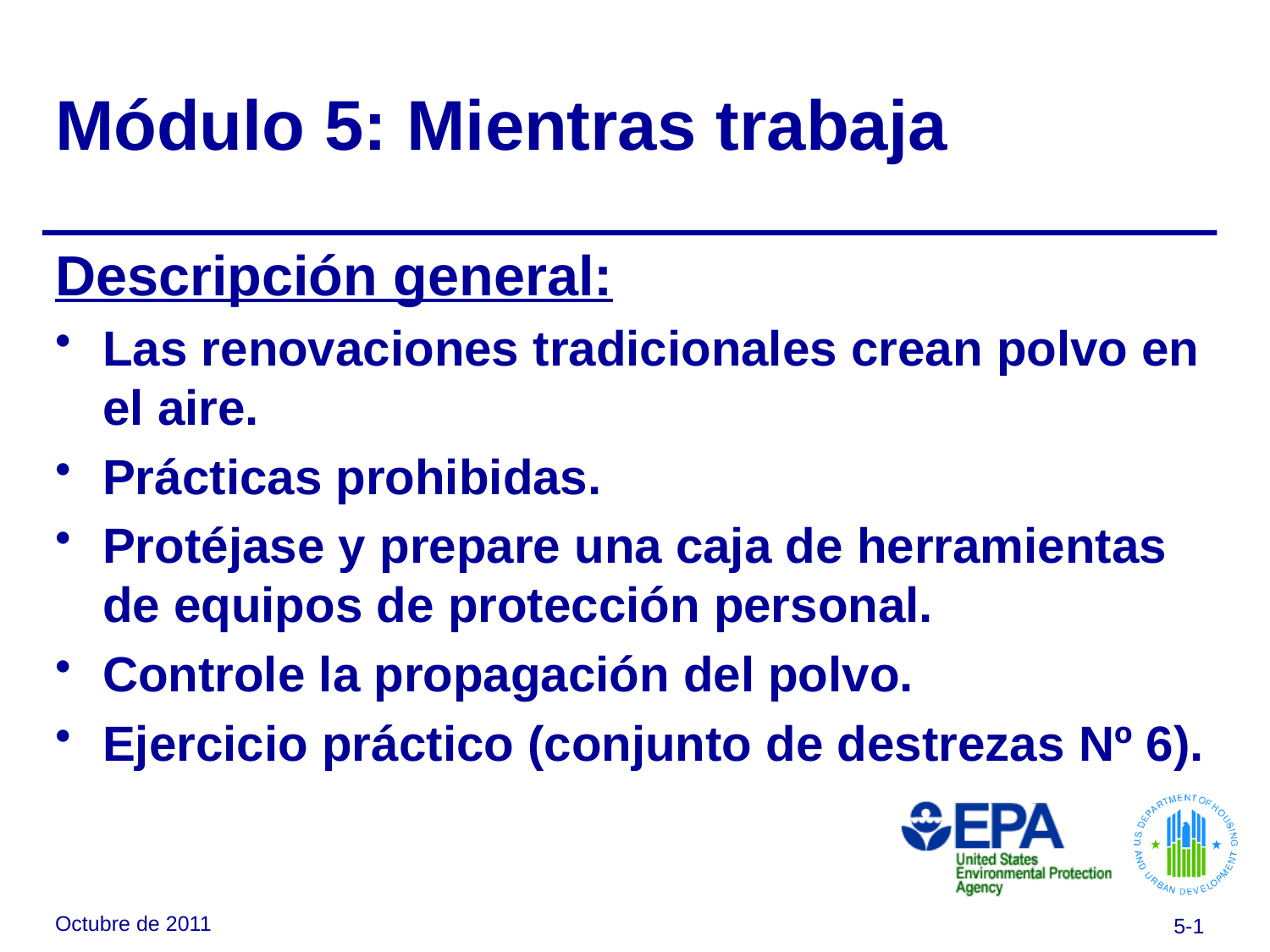

# Módulo 5: Mientras trabaja
Descripción general:
Las renovaciones tradicionales crean polvo en el aire.
Prácticas prohibidas.
Protéjase y prepare una caja de herramientas de equipos de protección personal.
Controle la propagación del polvo.
Ejercicio práctico (conjunto de destrezas Nº 6).
Octubre de 2011
5-1